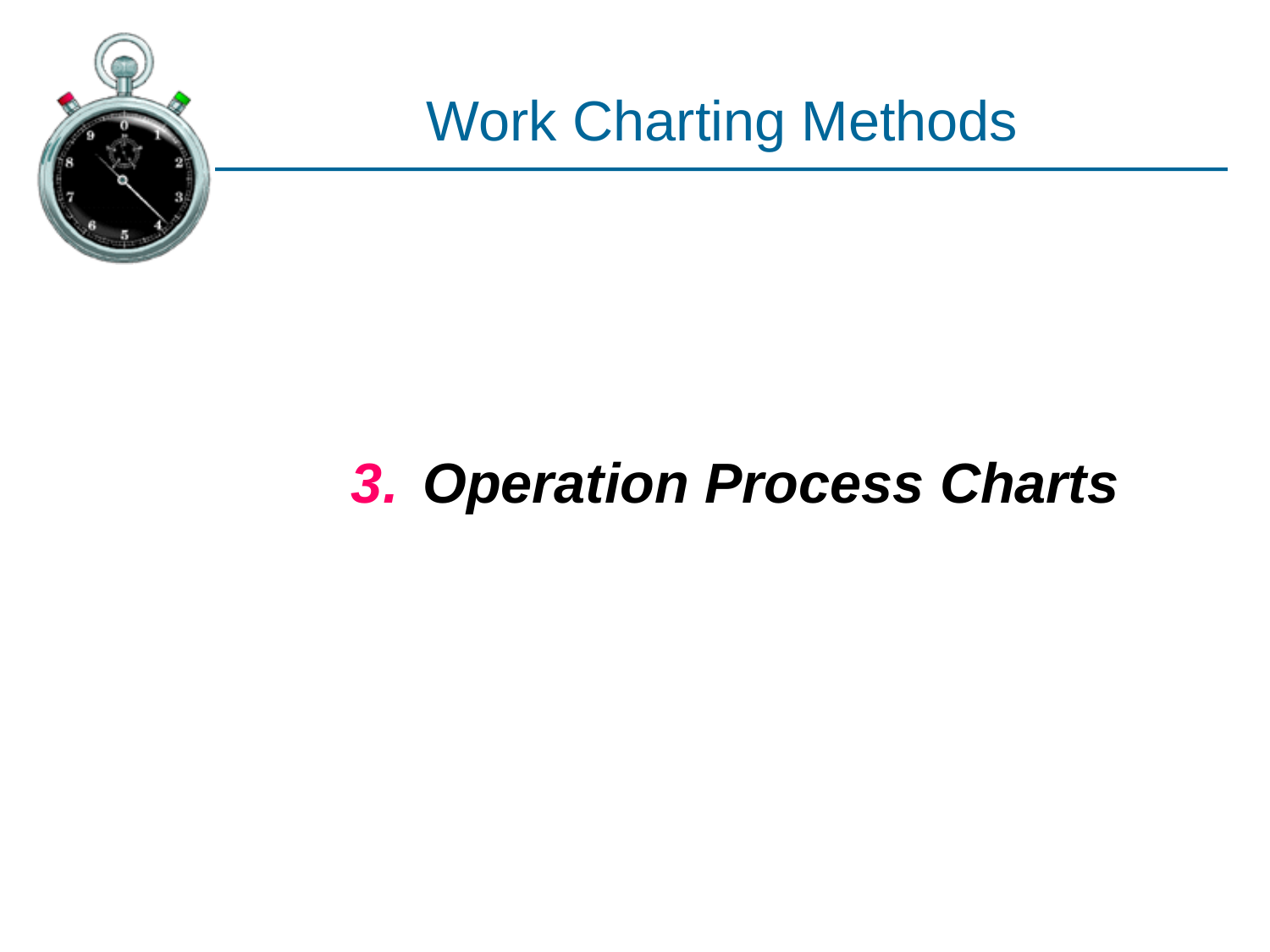

# Work Charting Methods

Operation Process Charts